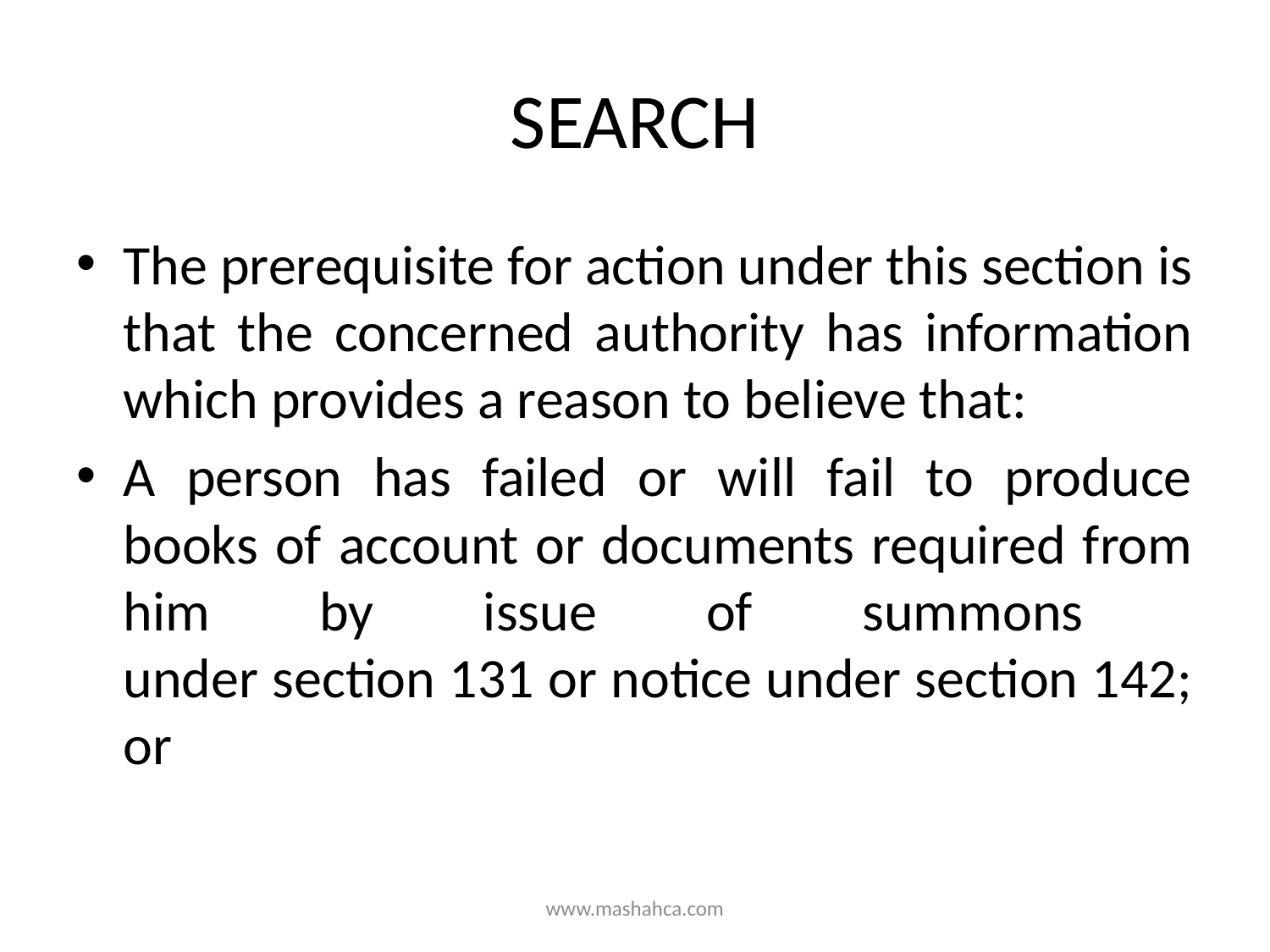

# SEARCH
The prerequisite for action under this section is that the concerned authority has information which provides a reason to believe that:
A person has failed or will fail to produce books of account or documents required from him by issue of summons
under section 131 or notice under section 142; or

www.mashahca.com